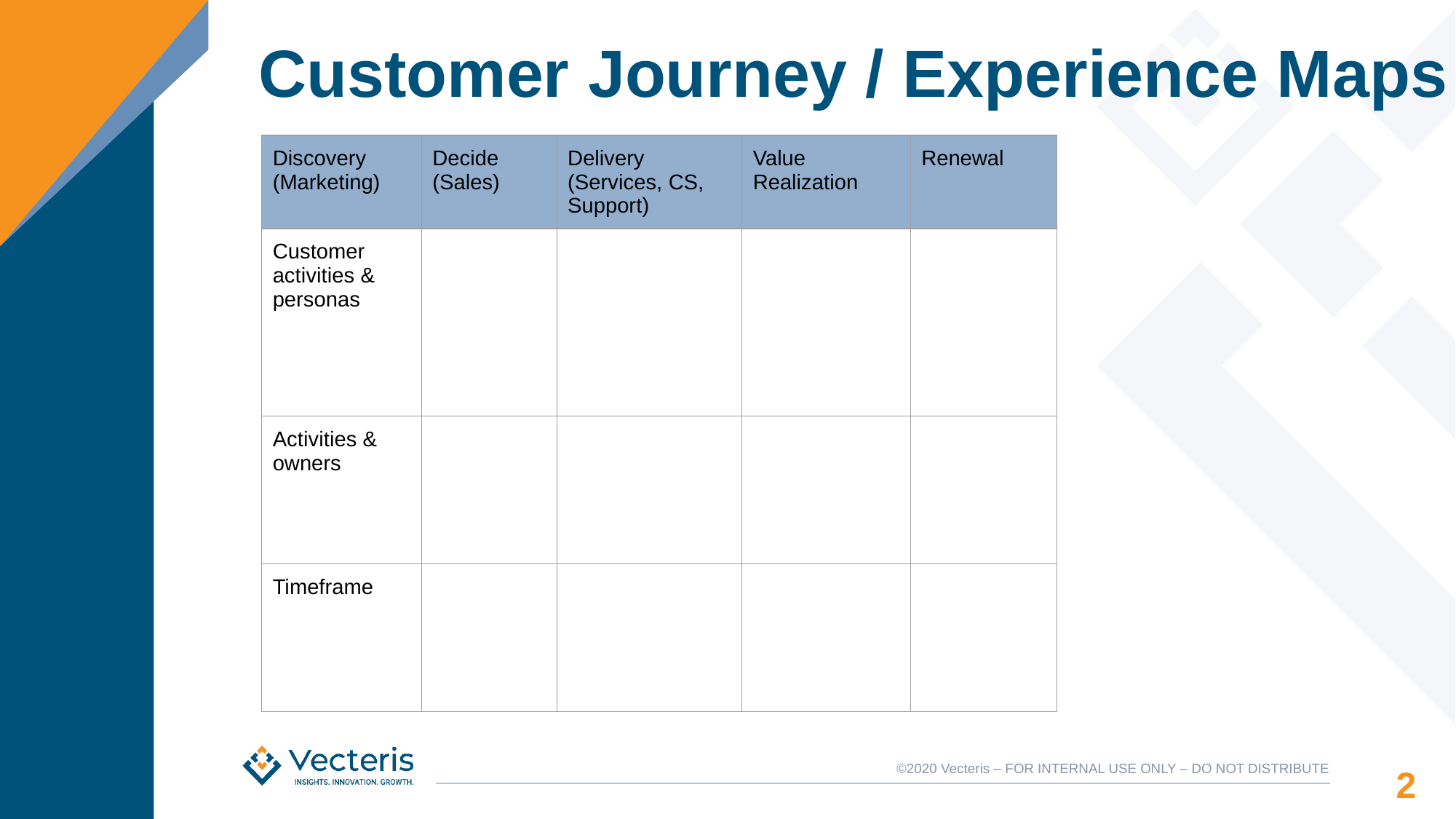

Customer Journey / Experience Maps
| Discovery (Marketing) | Decide (Sales) | Delivery (Services, CS, Support) | Value Realization | Renewal |
| --- | --- | --- | --- | --- |
| Customer activities & personas |  |  |  |  |
| Activities & owners |  |  |  |  |
| Timeframe |  |  |  |  |
2
©2020 Vecteris – FOR INTERNAL USE ONLY – DO NOT DISTRIBUTE